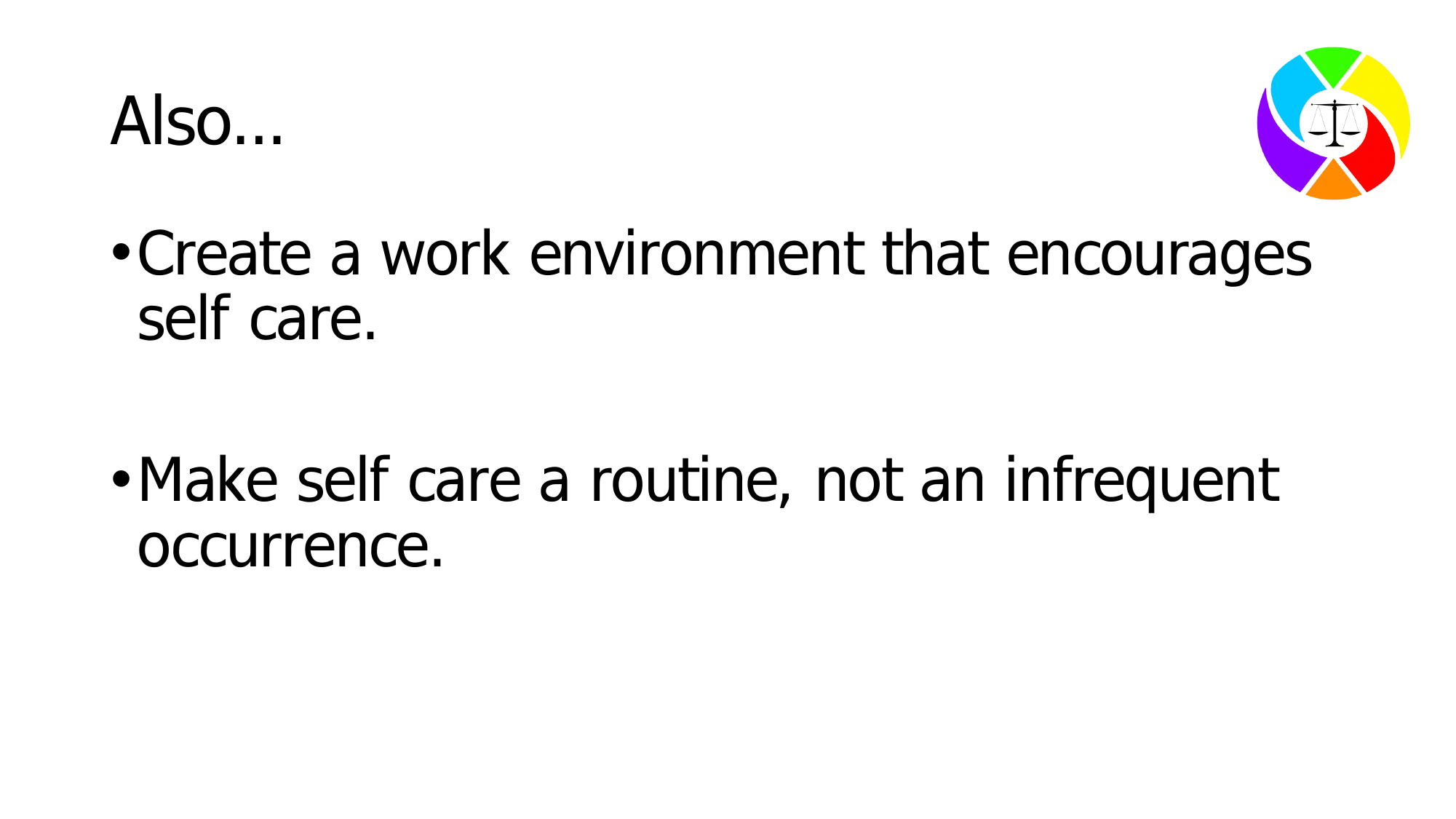

# Also…
Create a work environment that encourages self care.

Make self care a routine, not an infrequent occurrence.